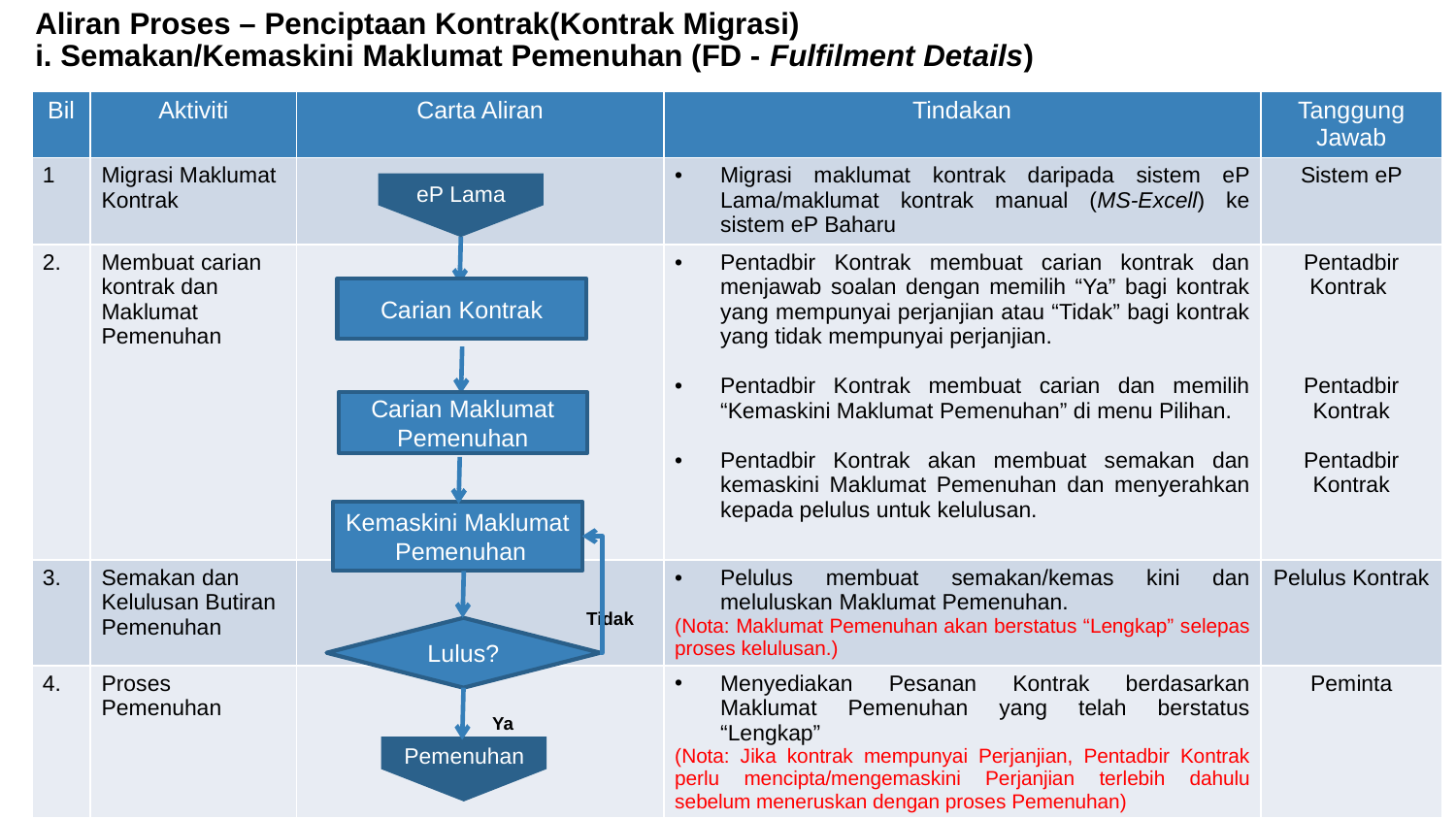

Aliran Proses – Penciptaan Kontrak(Kontrak Migrasi)
i. Semakan/Kemaskini Maklumat Pemenuhan (FD - Fulfilment Details)

| Bil | Aktiviti | Carta Aliran | Tindakan | Tanggung Jawab |
| --- | --- | --- | --- | --- |
| 1 | Migrasi Maklumat Kontrak |  | Migrasi maklumat kontrak daripada sistem eP Lama/maklumat kontrak manual (MS-Excell) ke sistem eP Baharu | Sistem eP |
| 2. | Membuat carian kontrak dan Maklumat Pemenuhan |  | Pentadbir Kontrak membuat carian kontrak dan menjawab soalan dengan memilih “Ya” bagi kontrak yang mempunyai perjanjian atau “Tidak” bagi kontrak yang tidak mempunyai perjanjian. Pentadbir Kontrak membuat carian dan memilih “Kemaskini Maklumat Pemenuhan” di menu Pilihan. Pentadbir Kontrak akan membuat semakan dan kemaskini Maklumat Pemenuhan dan menyerahkan kepada pelulus untuk kelulusan. | Pentadbir Kontrak Pentadbir Kontrak Pentadbir Kontrak |
| 3. | Semakan dan Kelulusan Butiran Pemenuhan |  | Pelulus membuat semakan/kemas kini dan meluluskan Maklumat Pemenuhan. (Nota: Maklumat Pemenuhan akan berstatus “Lengkap” selepas proses kelulusan.) | Pelulus Kontrak |
| 4. | Proses Pemenuhan |  | Menyediakan Pesanan Kontrak berdasarkan Maklumat Pemenuhan yang telah berstatus “Lengkap” (Nota: Jika kontrak mempunyai Perjanjian, Pentadbir Kontrak perlu mencipta/mengemaskini Perjanjian terlebih dahulu sebelum meneruskan dengan proses Pemenuhan) | Peminta |

eP Lama
Carian Kontrak
Carian Maklumat Pemenuhan
Kemaskini Maklumat  Pemenuhan
Tidak
Lulus?

Ya
Pemenuhan